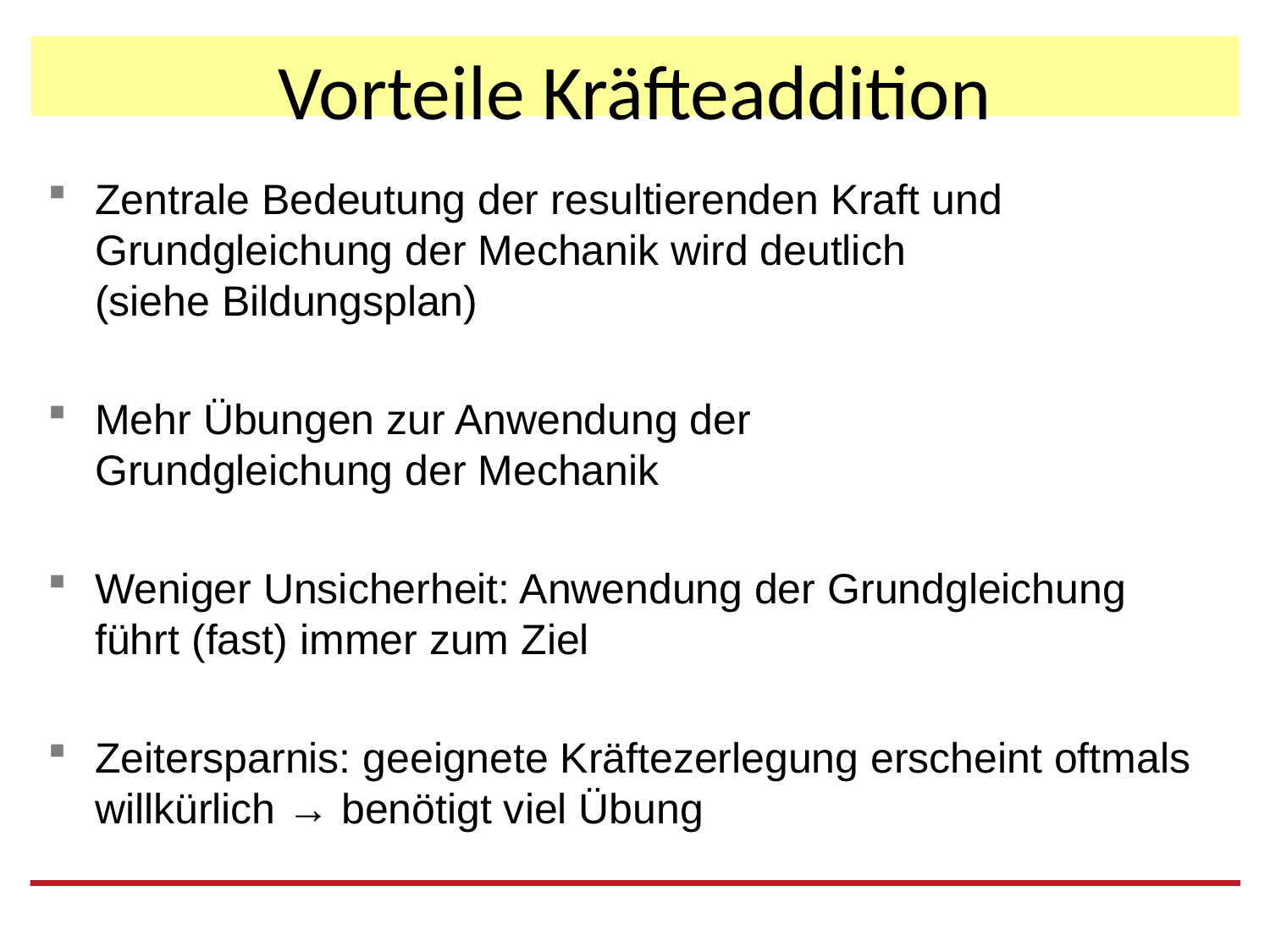

# Vorteile Kräfteaddition
Zentrale Bedeutung der resultierenden Kraft und Grundgleichung der Mechanik wird deutlich
(siehe Bildungsplan)

Mehr Übungen zur Anwendung der
Grundgleichung der Mechanik

Weniger Unsicherheit: Anwendung der Grundgleichung führt (fast) immer zum Ziel

Zeitersparnis: geeignete Kräftezerlegung erscheint oftmals willkürlich → benötigt viel Übung